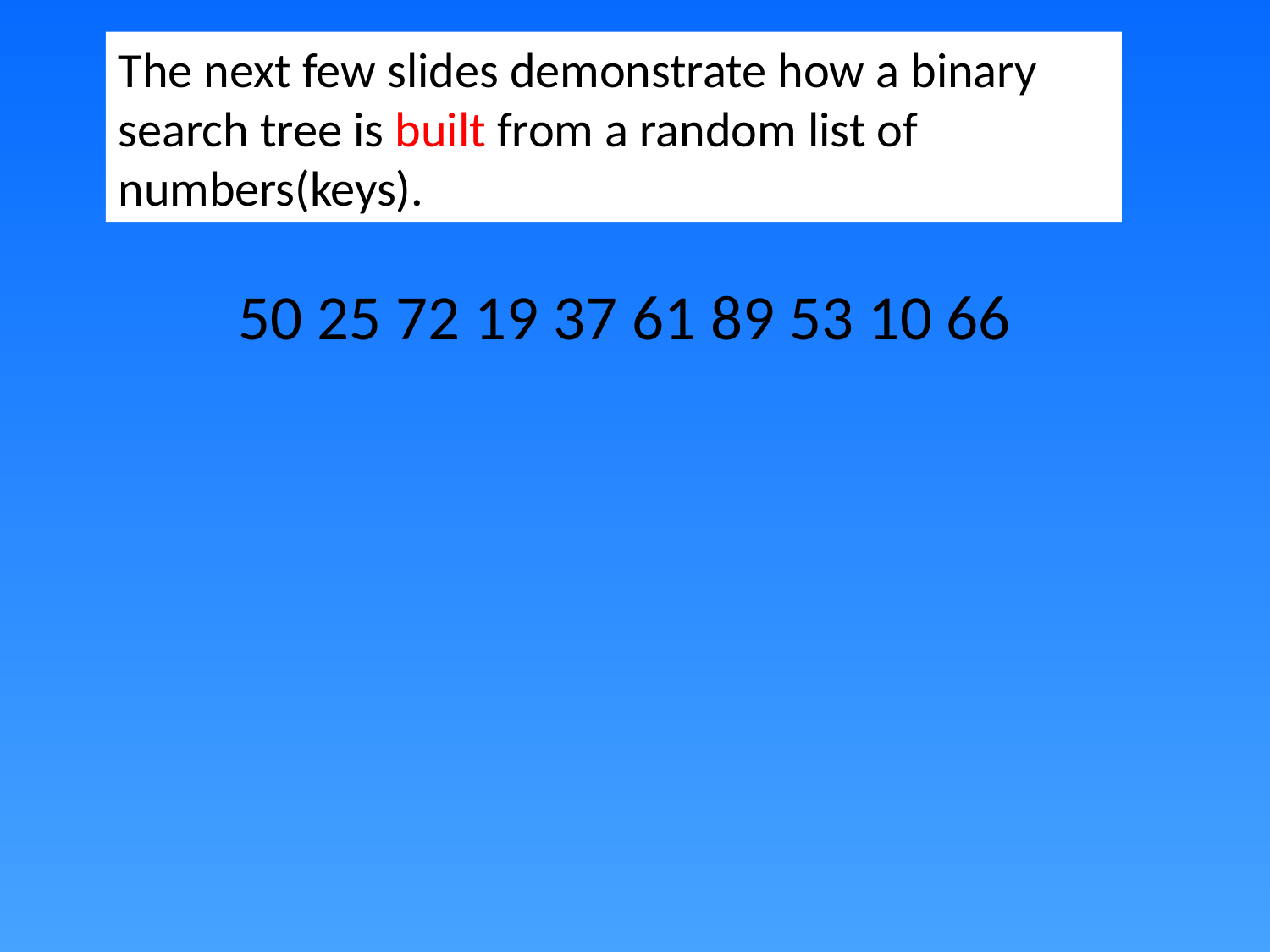

The next few slides demonstrate how a binary search tree is built from a random list of numbers(keys).
50 25 72 19 37 61 89 53 10 66